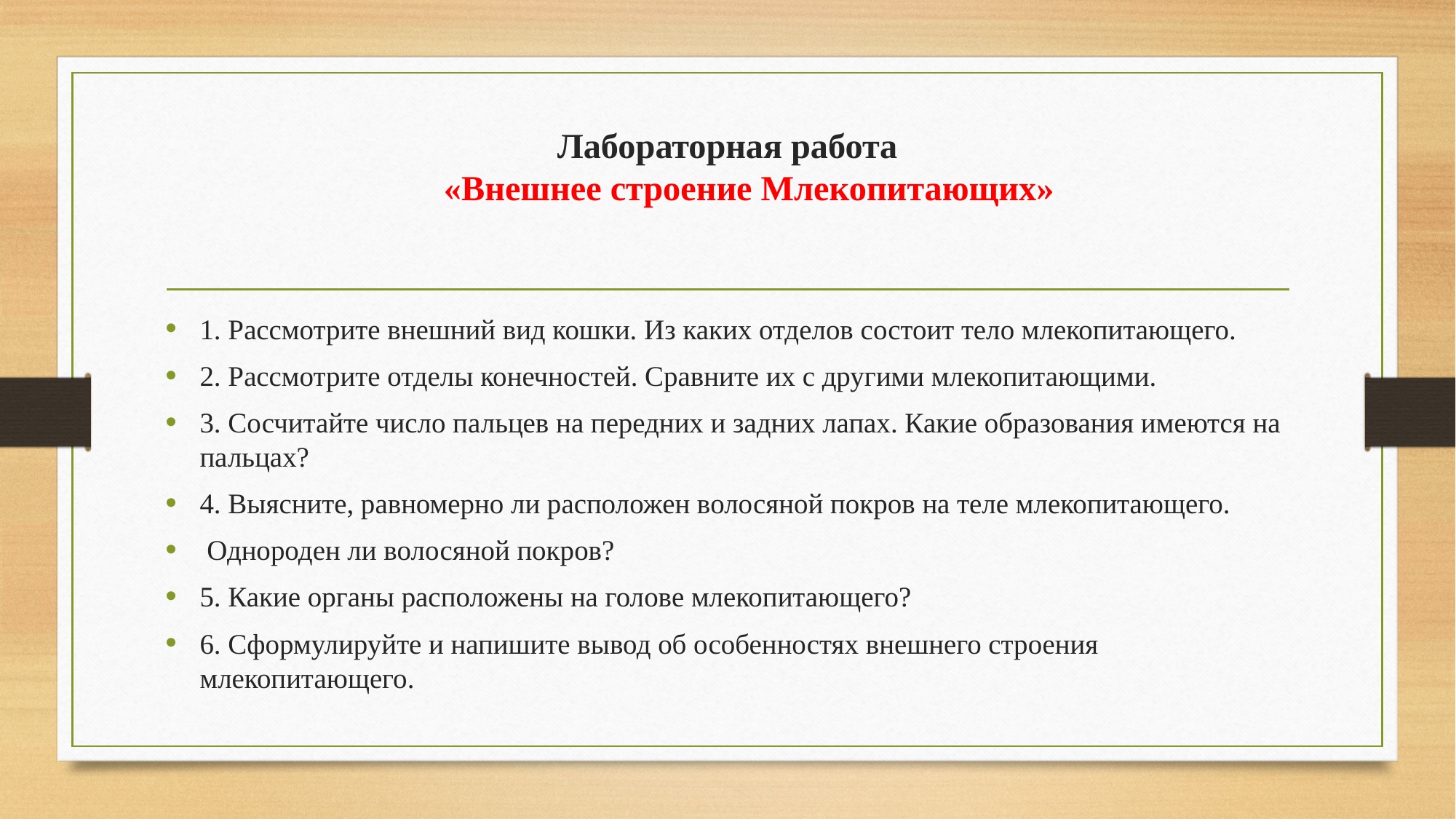

# Лабораторная работа «Внешнее строение Млекопитающих»
1. Рассмотрите внешний вид кошки. Из каких отделов состоит тело млекопитающего.
2. Рассмотрите отделы конечностей. Сравните их с другими млекопитающими.
3. Сосчитайте число пальцев на передних и задних лапах. Какие образования имеются на пальцах?
4. Выясните, равномерно ли расположен волосяной покров на теле млекопитающего.
 Однороден ли волосяной покров?
5. Какие органы расположены на голове млекопитающего?
6. Сформулируйте и напишите вывод об особенностях внешнего строения млекопитающего.